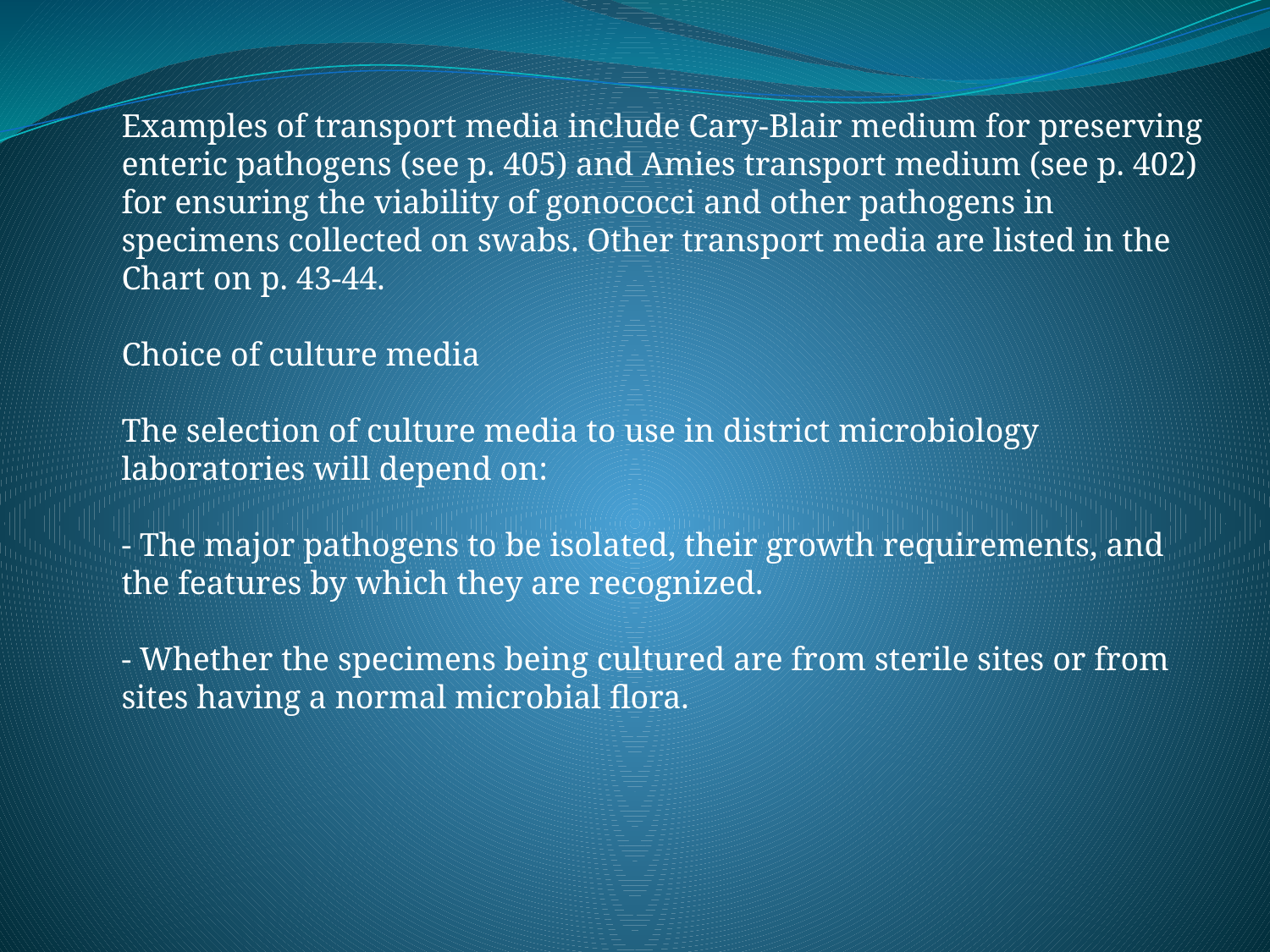

Examples of transport media include Cary-Blair medium for preserving enteric pathogens (see p. 405) and Amies transport medium (see p. 402) for ensuring the viability of gonococci and other pathogens in specimens collected on swabs. Other transport media are listed in the Chart on p. 43-44.

Choice of culture media

The selection of culture media to use in district microbiology laboratories will depend on:

- The major pathogens to be isolated, their growth requirements, and the features by which they are recognized.

- Whether the specimens being cultured are from sterile sites or from sites having a normal microbial flora.